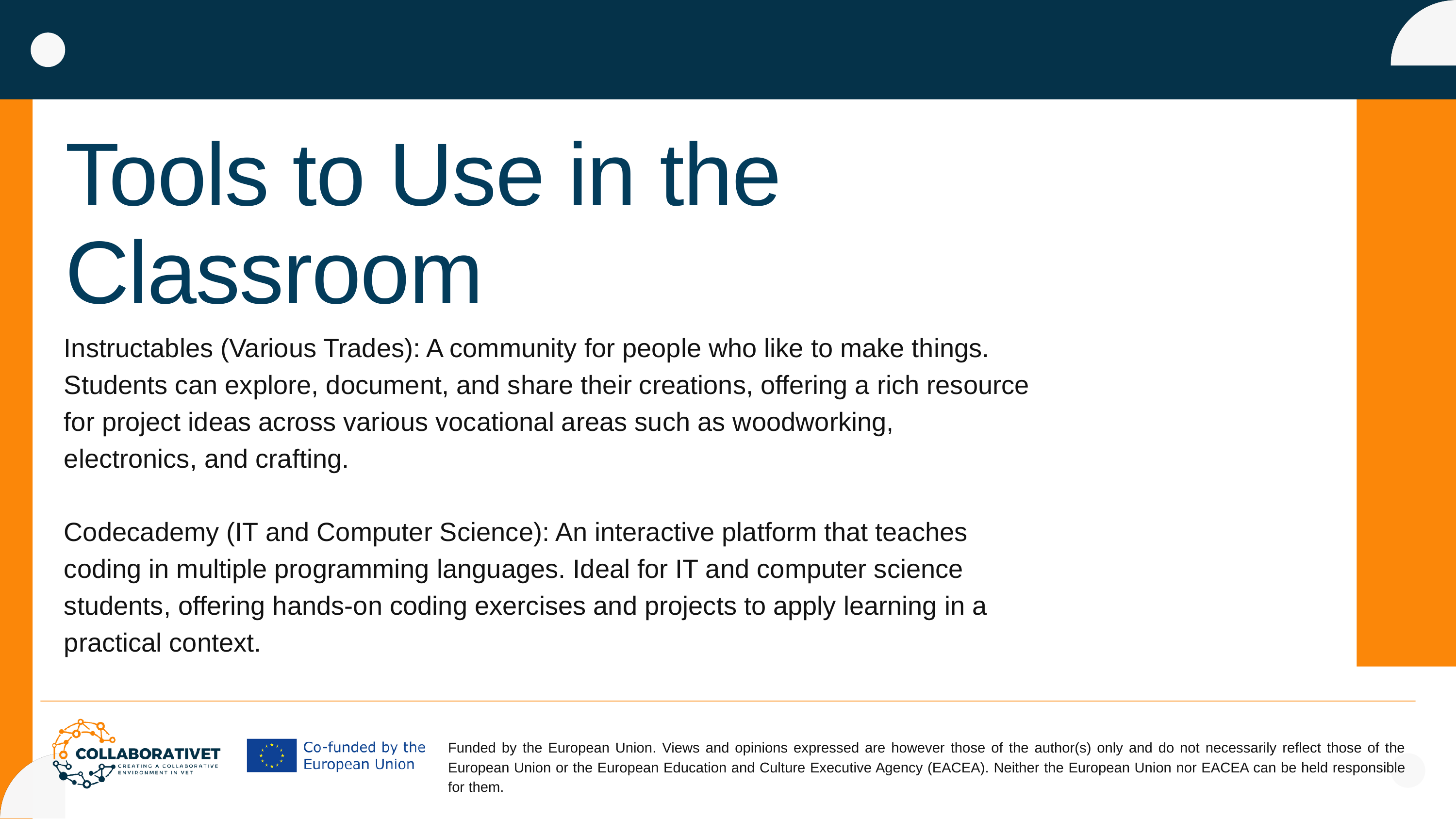

Tools to Use in the Classroom
Instructables (Various Trades): A community for people who like to make things. Students can explore, document, and share their creations, offering a rich resource for project ideas across various vocational areas such as woodworking, electronics, and crafting.

Codecademy (IT and Computer Science): An interactive platform that teaches coding in multiple programming languages. Ideal for IT and computer science students, offering hands-on coding exercises and projects to apply learning in a practical context.

Funded by the European Union. Views and opinions expressed are however those of the author(s) only and do not necessarily reflect those of the European Union or the European Education and Culture Executive Agency (EACEA). Neither the European Union nor EACEA can be held responsible for them.